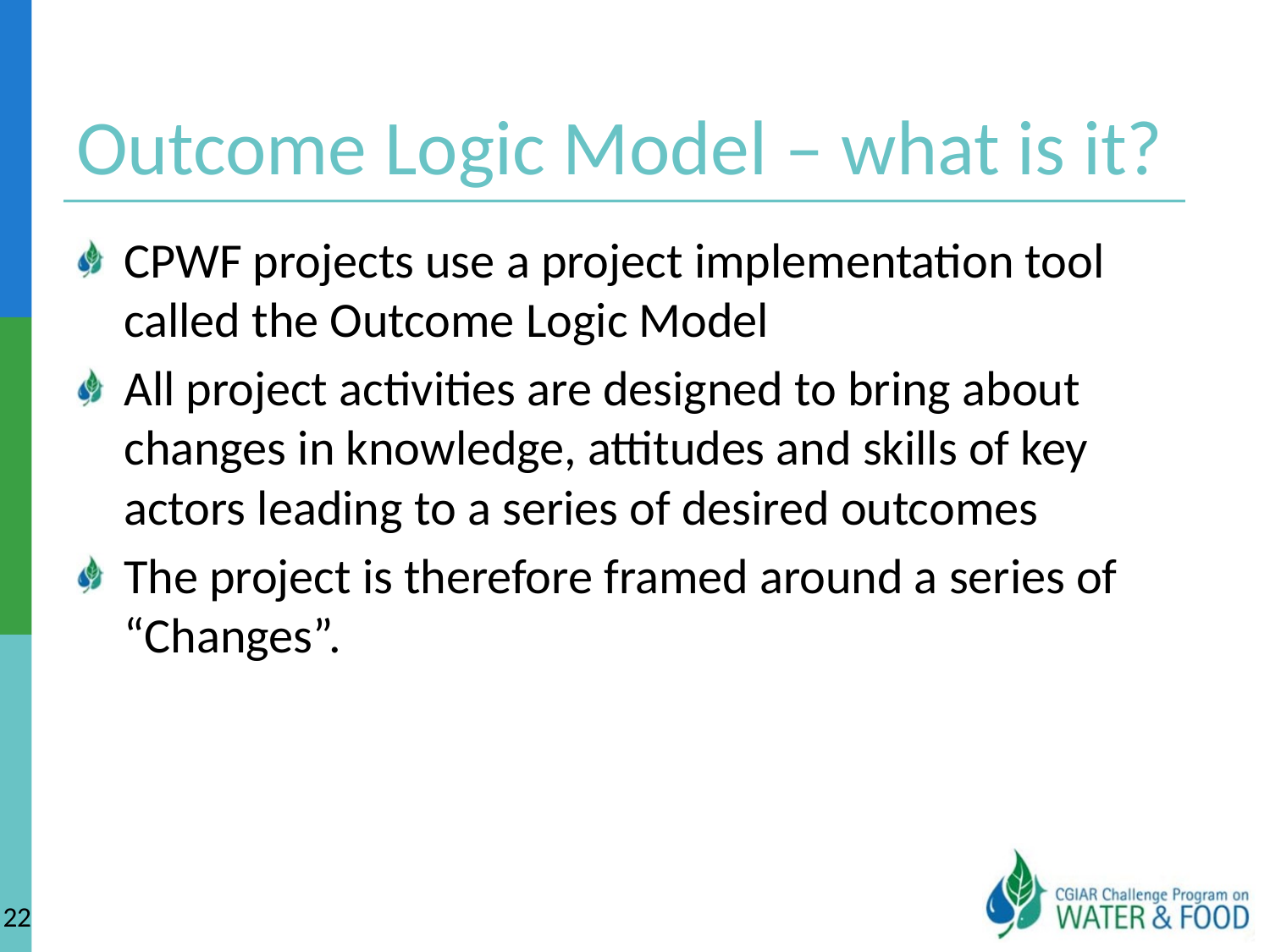

# Outcome Logic Model – what is it?
CPWF projects use a project implementation tool called the Outcome Logic Model
All project activities are designed to bring about changes in knowledge, attitudes and skills of key actors leading to a series of desired outcomes
The project is therefore framed around a series of “Changes”.
22